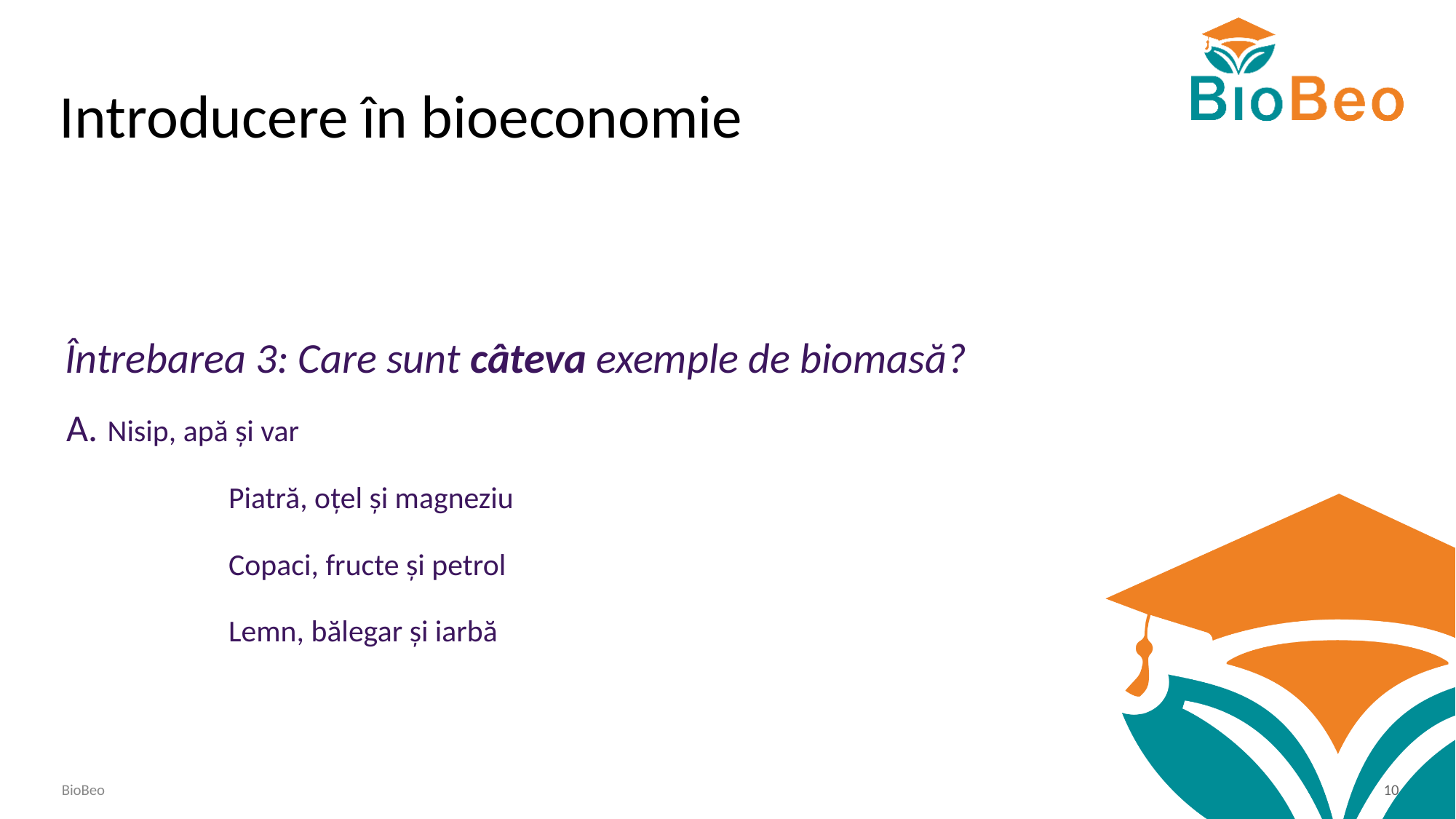

# Introducere în bioeconomie
Întrebarea 3: Care sunt câteva exemple de biomasă?
Nisip, apă și var
Piatră, oțel și magneziu
Copaci, fructe și petrol
Lemn, bălegar și iarbă
BioBeo
10